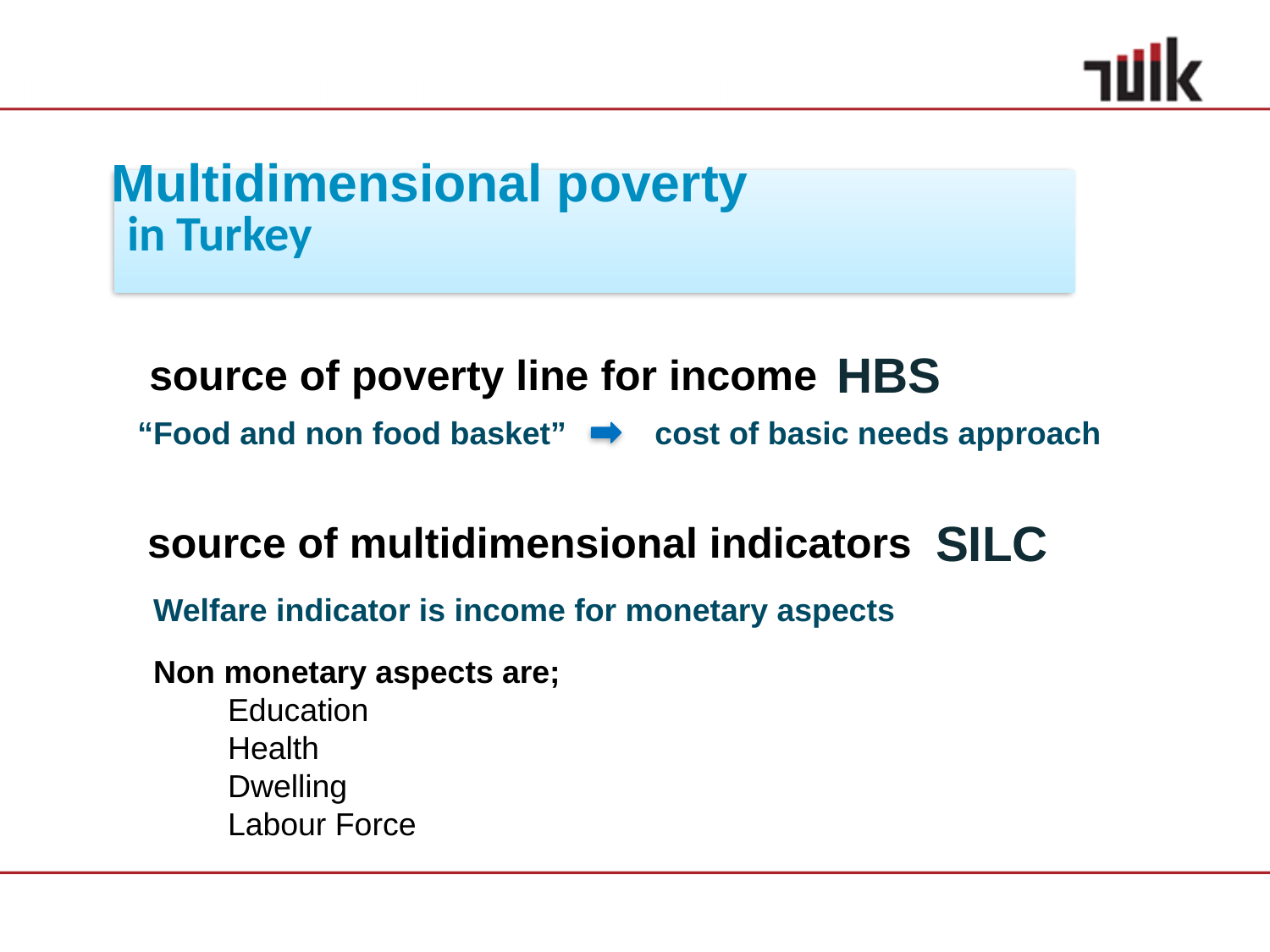

Multidimensional poverty
in Turkey
HBS
 source of poverty line for income
“Food and non food basket”          cost of basic needs approach

SILC
source of multidimensional indicators
Welfare indicator is income for monetary aspects

Non monetary aspects are;
Education
Health
Dwelling
Labour Force